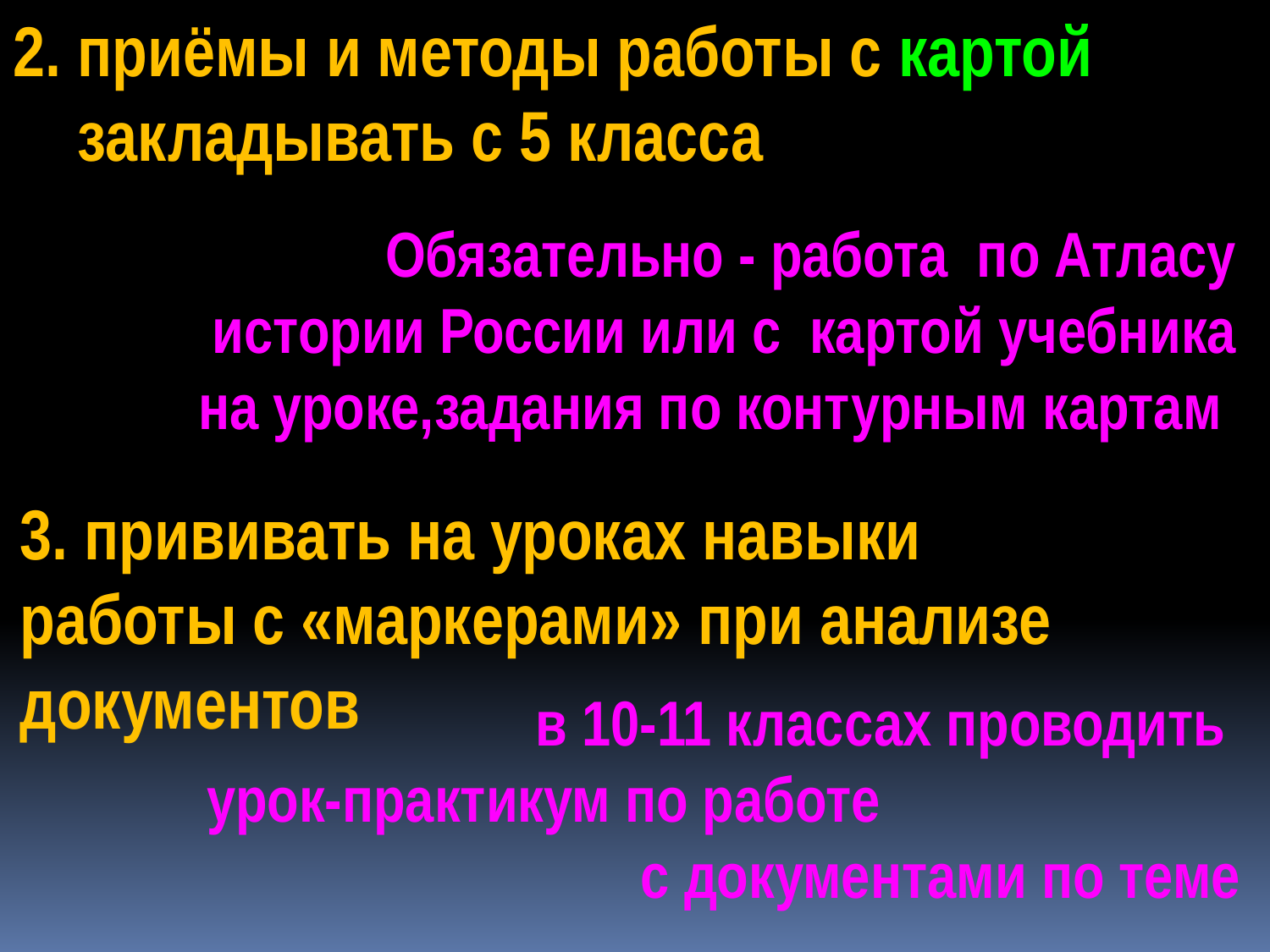

2. приёмы и методы работы с картой
    закладывать с 5 класса
Обязательно - работа  по Атласу истории России или с  картой учебника на уроке,задания по контурным картам
3. прививать на уроках навыки
работы с «маркерами» при анализе
документов
в 10-11 классах проводить
урок-практикум по работе                                      с документами по теме